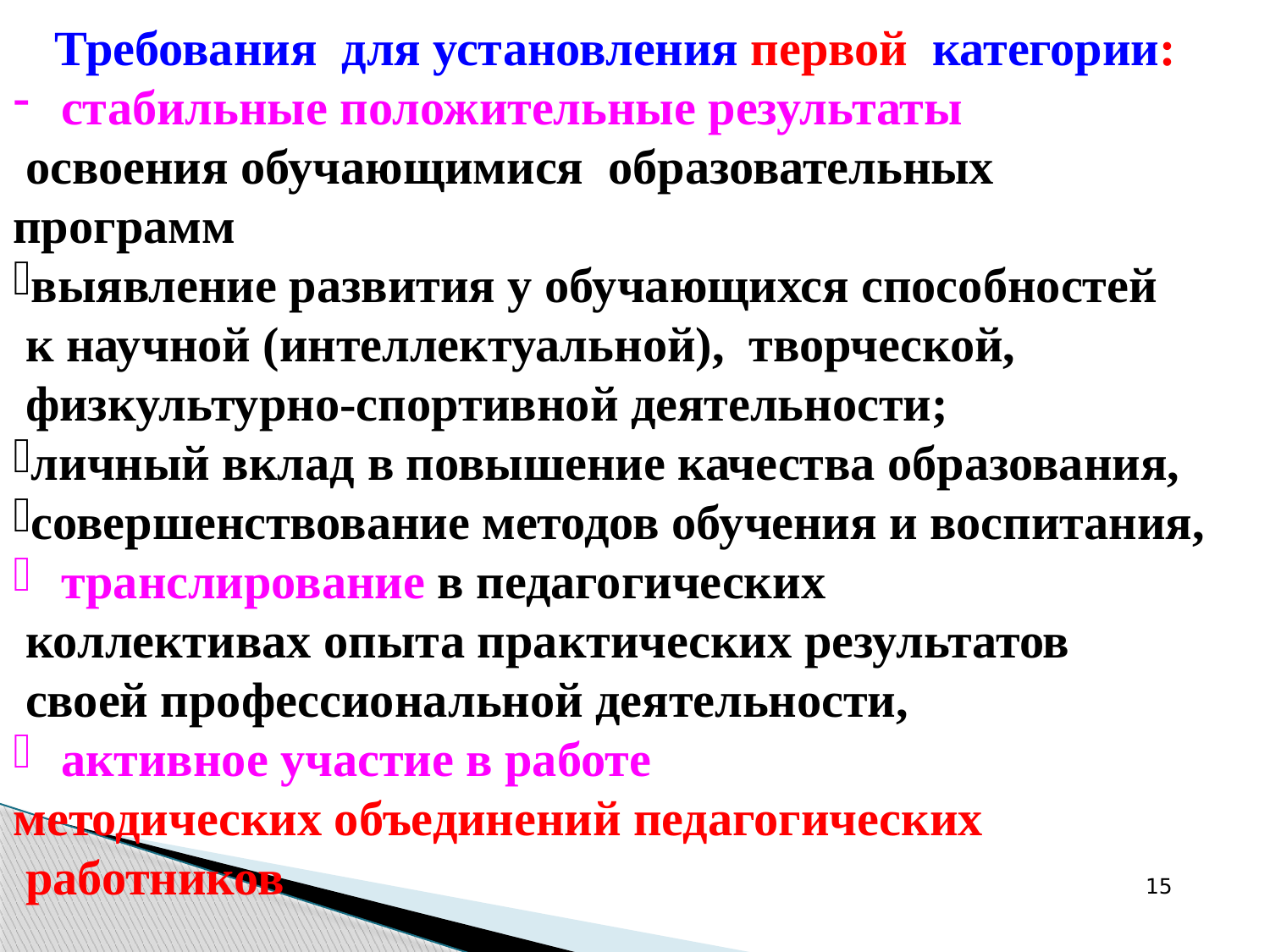

Требования  для установления первой  категории:
стабильные положительные результаты
 освоения обучающимися  образовательных
программ
выявление развития у обучающихся способностей
 к научной (интеллектуальной),  творческой,
 физкультурно-спортивной деятельности;
личный вклад в повышение качества образования,
совершенствование методов обучения и воспитания,
транслирование в педагогических
 коллективах опыта практических результатов
 своей профессиональной деятельности,
активное участие в работе
методических объединений педагогических
 работников

15